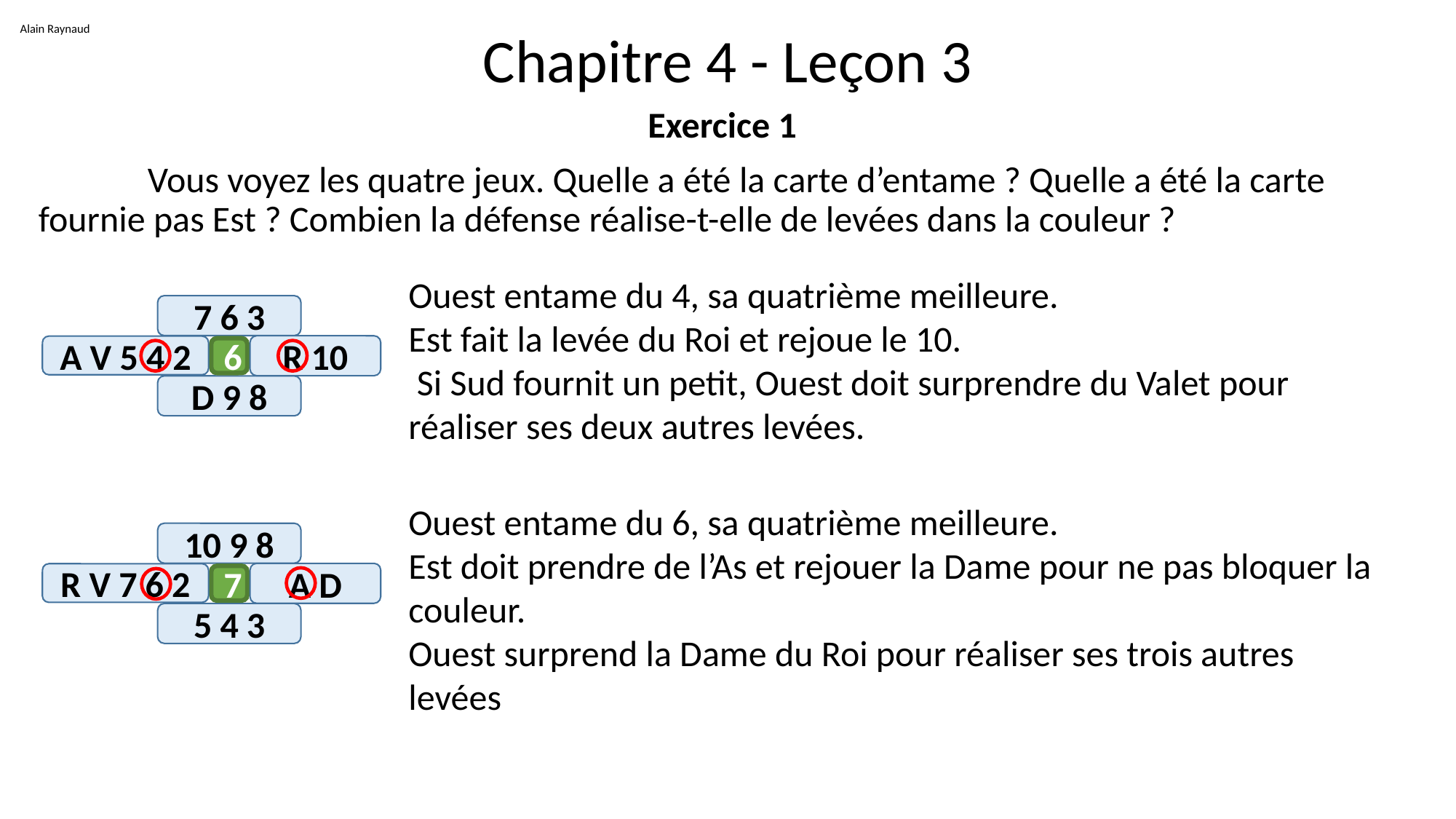

Alain Raynaud
# Chapitre 4 - Leçon 3
Exercice 1
	Vous voyez les quatre jeux. Quelle a été la carte d’entame ? Quelle a été la carte fournie pas Est ? Combien la défense réalise-t-elle de levées dans la couleur ?

Ouest entame du 4, sa quatrième meilleure.
Est fait la levée du Roi et rejoue le 10.
 Si Sud fournit un petit, Ouest doit surprendre du Valet pour réaliser ses deux autres levées.
7 6 3
R 10
A V 5 4 2
6
D 9 8

Ouest entame du 6, sa quatrième meilleure.
Est doit prendre de l’As et rejouer la Dame pour ne pas bloquer la couleur.
Ouest surprend la Dame du Roi pour réaliser ses trois autres levées
10 9 8
A D
R V 7 6 2
7
5 4 3